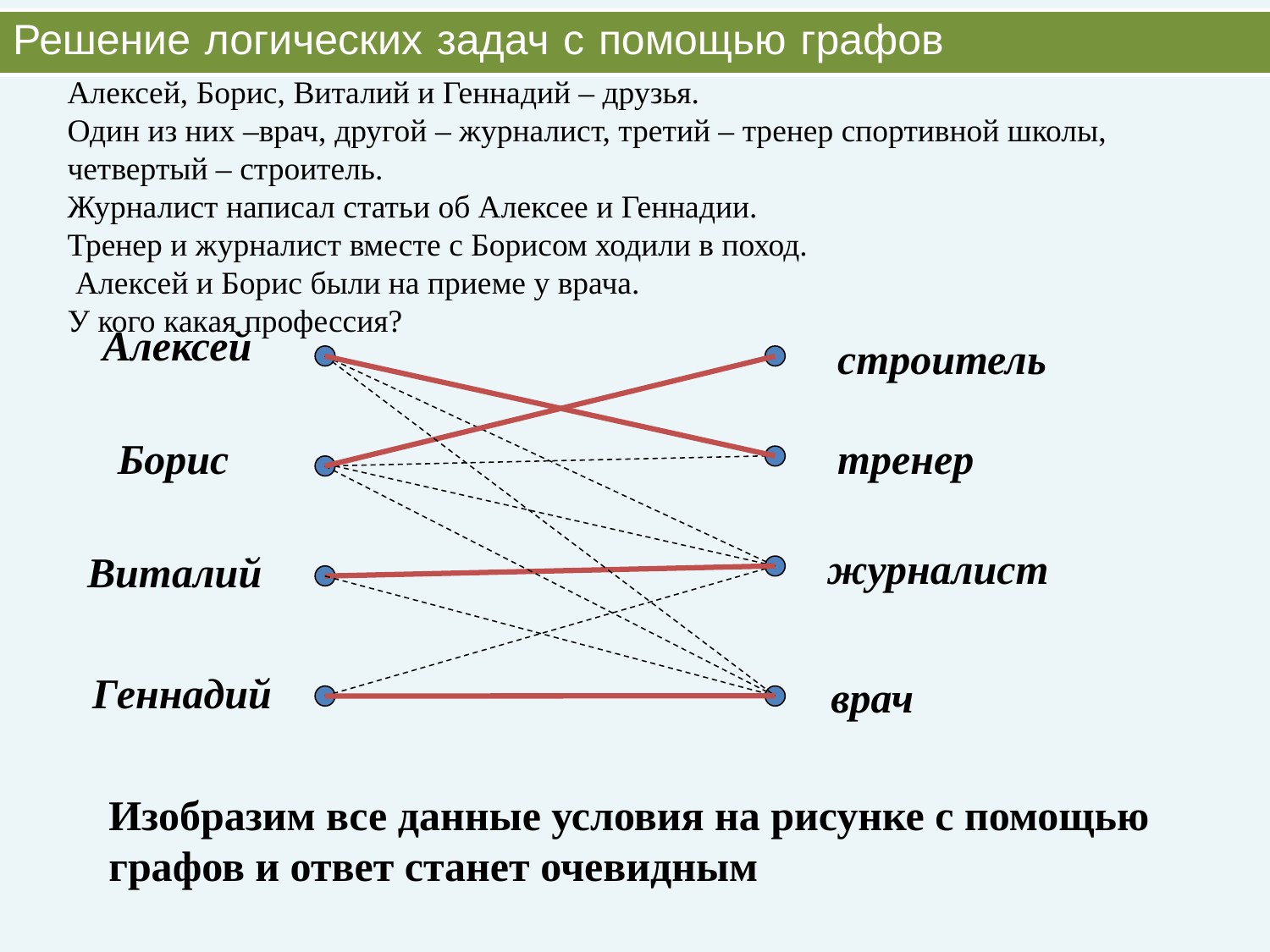

Решение логических задач с помощью графов

Алексей, Борис, Виталий и Геннадий – друзья.
Один из них –врач, другой – журналист, третий – тренер спортивной школы, четвертый – строитель.
Журналист написал статьи об Алексее и Геннадии.
Тренер и журналист вместе с Борисом ходили в поход.
 Алексей и Борис были на приеме у врача.
У кого какая профессия?
Алексей
строитель

Борис
тренер

журналист
Виталий

Геннадий
врач

# Изобразим все данные условия на рисунке с помощью графов и ответ станет очевидным